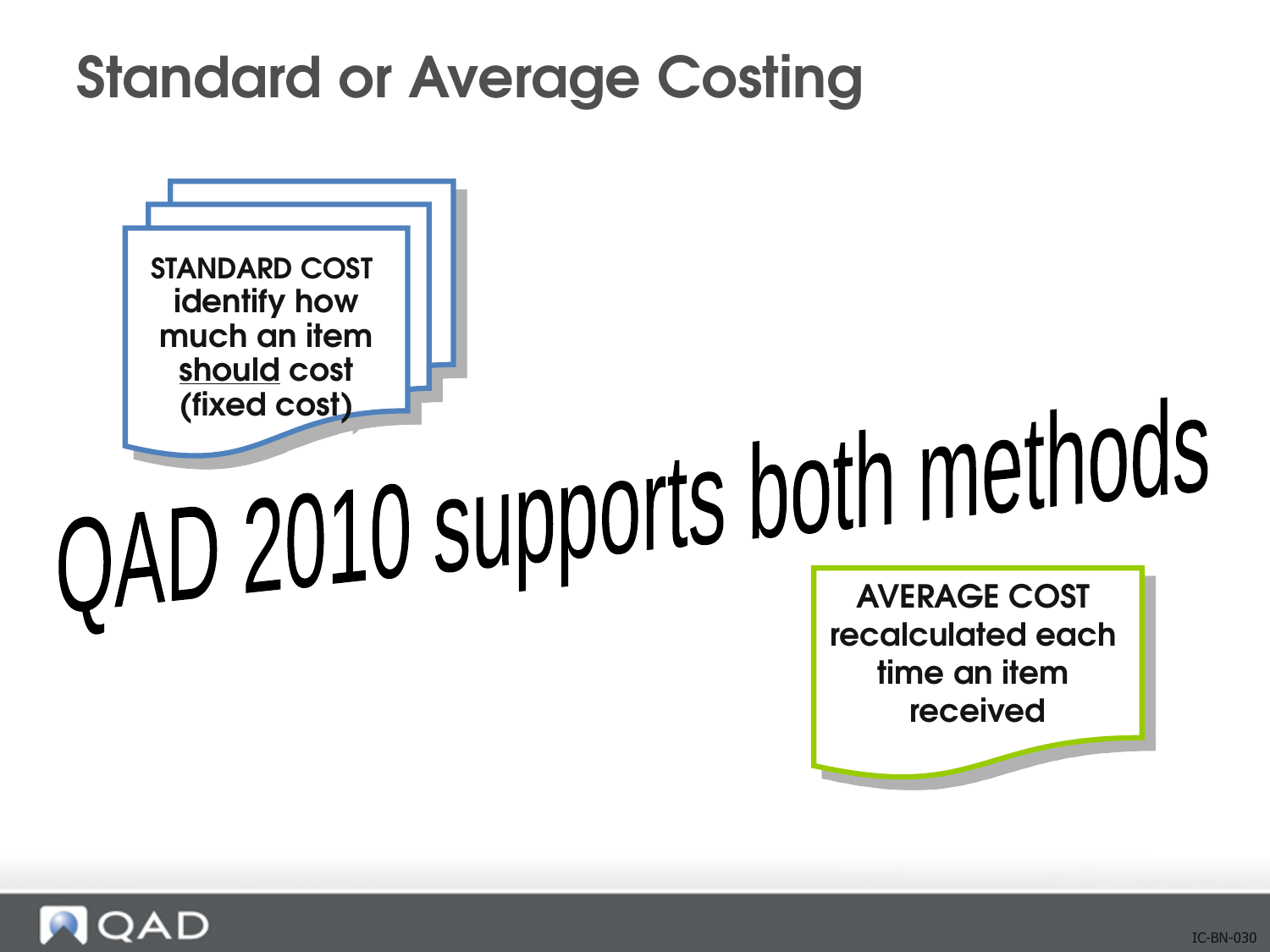

# Standard or Average Costing
STANDARD COST
identify how
 much an item
should cost
(fixed cost)
QAD 2010 supports both methods
AVERAGE COST
recalculated each
time an item
received
IC-BN-030